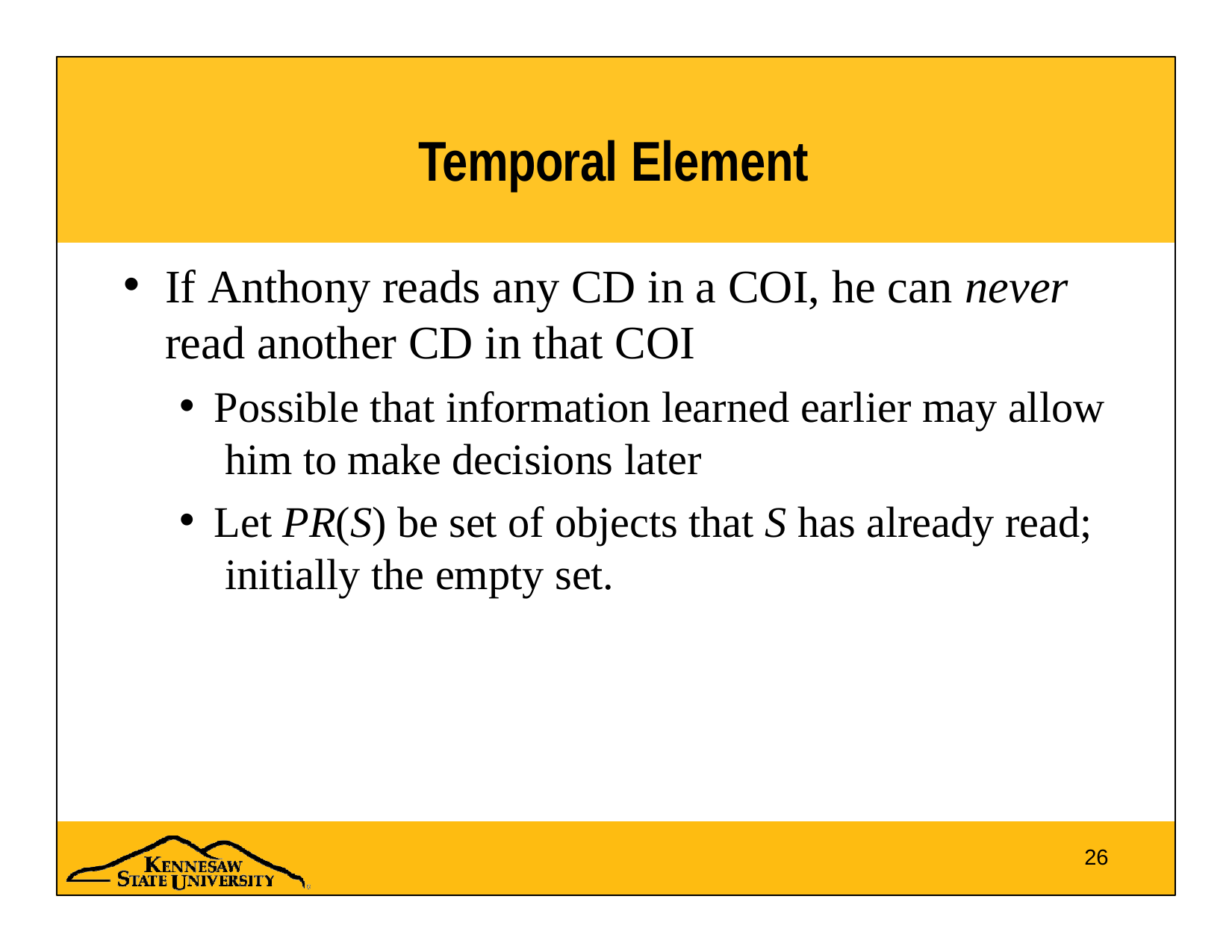

# Temporal Element
If Anthony reads any CD in a COI, he can never
read another CD in that COI
Possible that information learned earlier may allow  him to make decisions later
Let PR(S) be set of objects that S has already read;  initially the empty set.

26